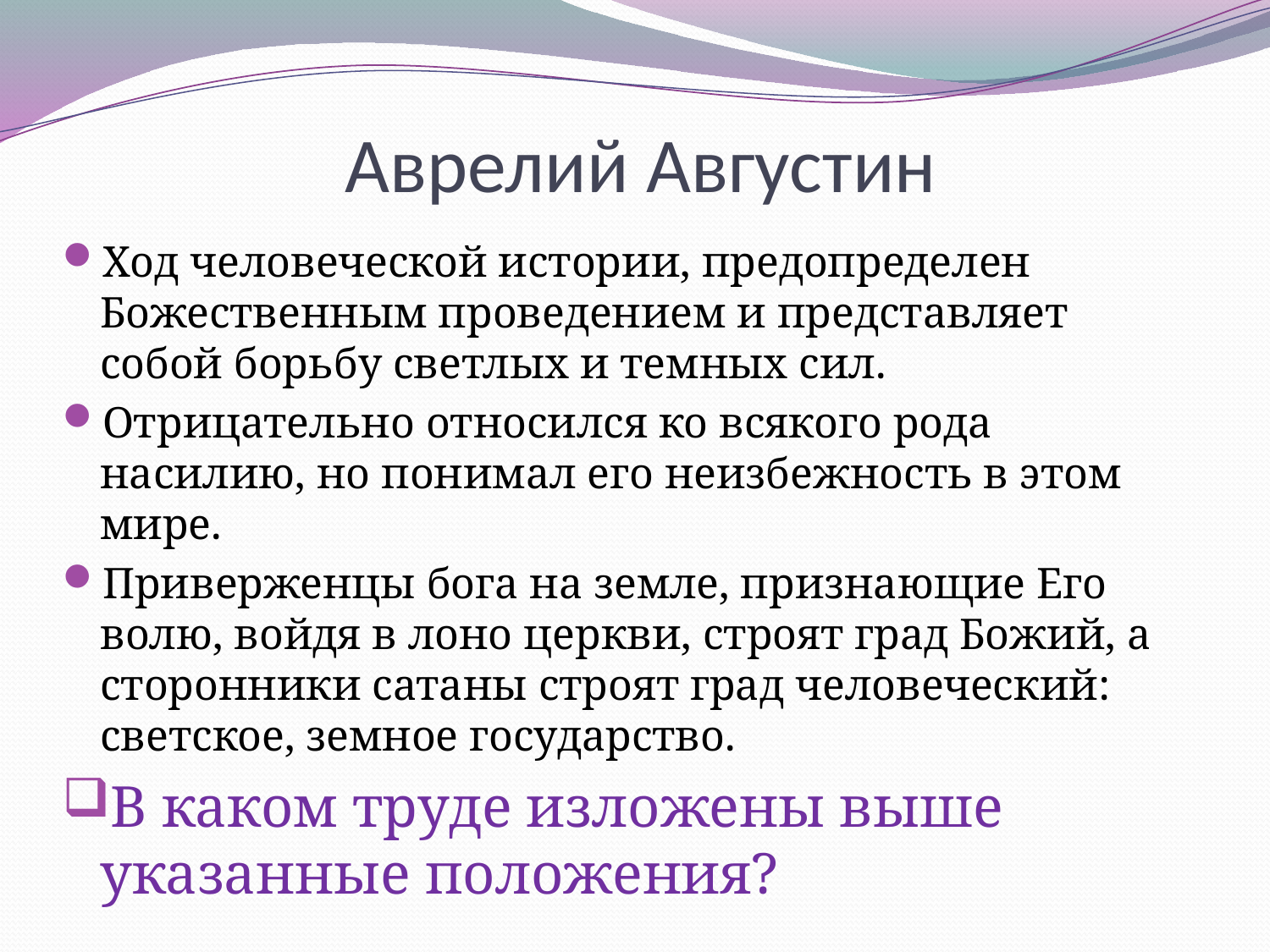

# Аврелий Августин
Ход человеческой истории, предопределен
Божественным проведением и представляет собой борьбу светлых и темных сил.
Отрицательно относился ко всякого рода насилию, но понимал его неизбежность в этом мире.
Приверженцы бога на земле, признающие Его волю, войдя в лоно церкви, строят град Божий, а сторонники сатаны строят град человеческий: светское, земное государство.
В каком труде изложены выше указанные положения?